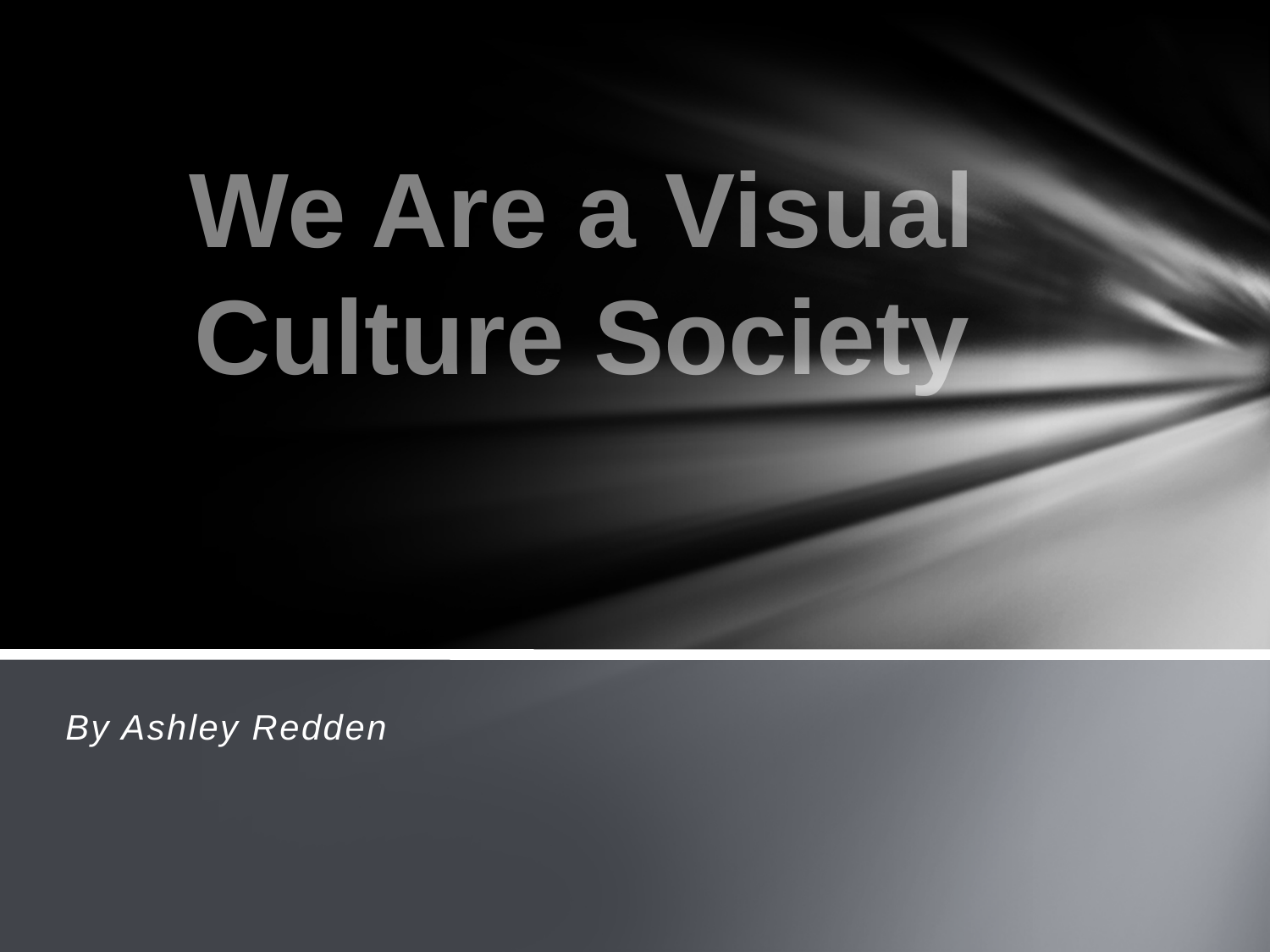

# We Are a Visual Culture Society
By Ashley Redden